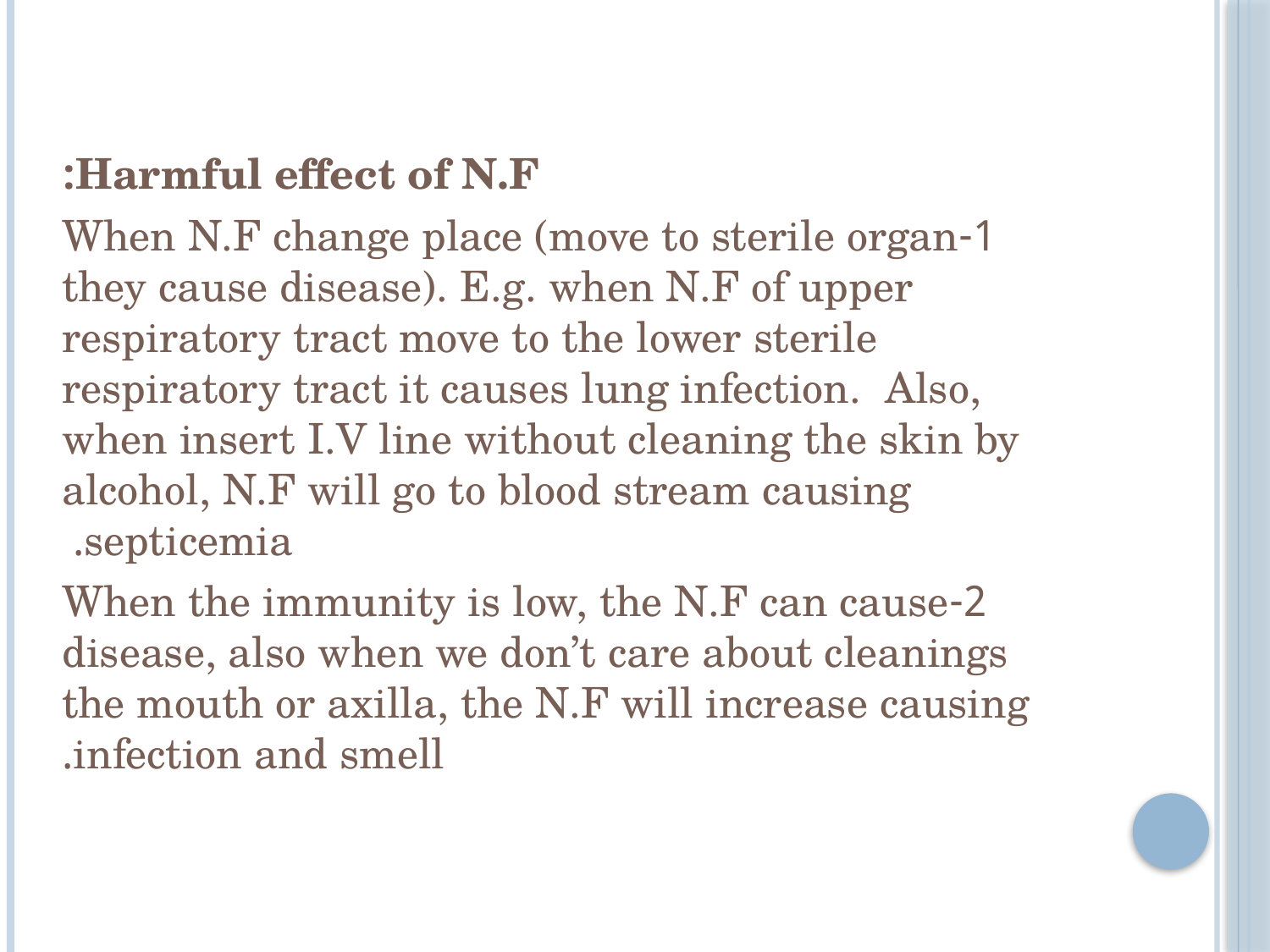

Harmful effect of N.F:
1-When N.F change place (move to sterile organ they cause disease). E.g. when N.F of upper respiratory tract move to the lower sterile respiratory tract it causes lung infection.  Also, when insert I.V line without cleaning the skin by alcohol, N.F will go to blood stream causing septicemia.
2-When the immunity is low, the N.F can cause disease, also when we don’t care about cleanings the mouth or axilla, the N.F will increase causing infection and smell.